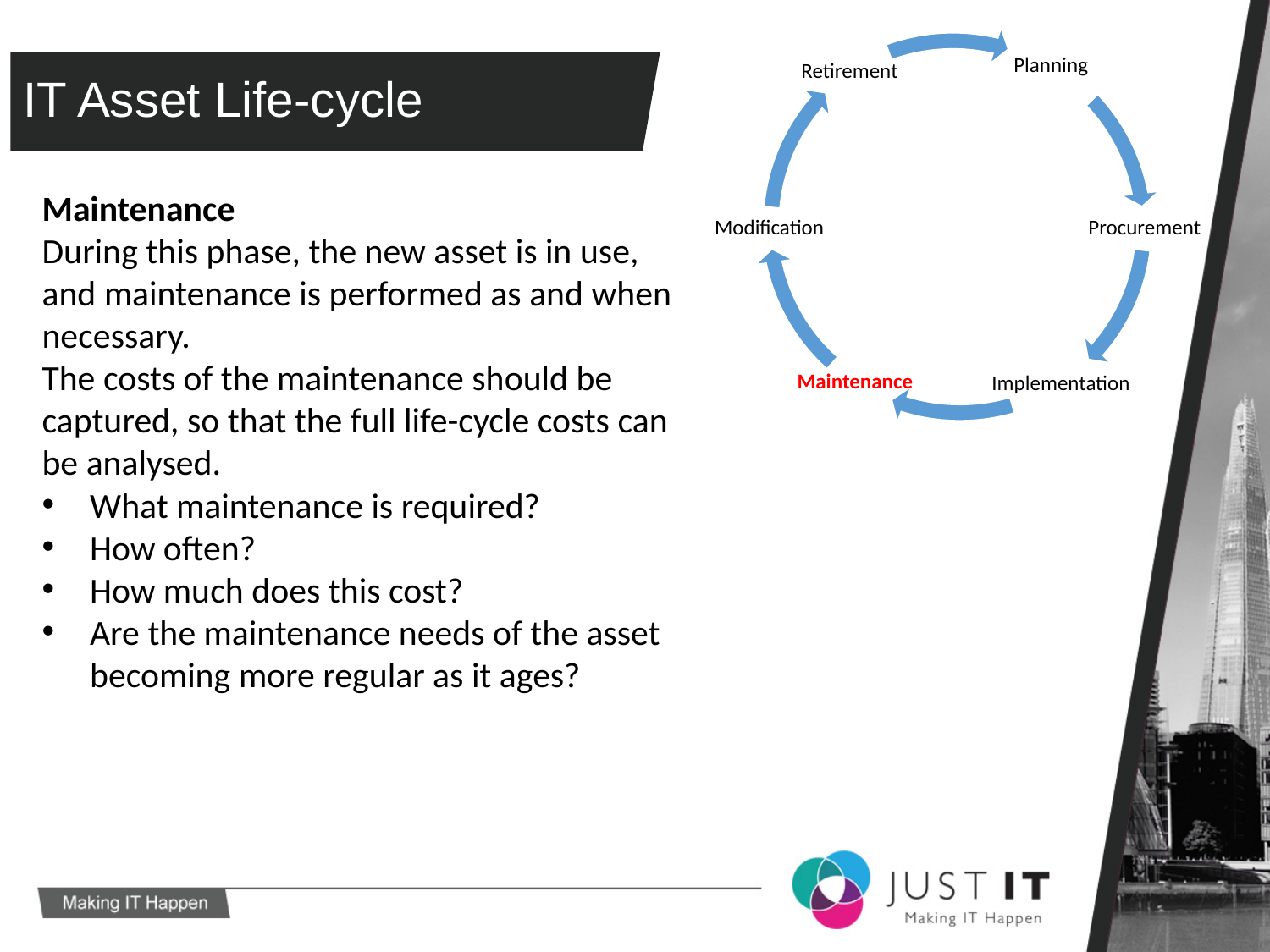

Planning
Procurement
Implementation
Maintenance
Modification
Retirement
# IT Asset Life-cycle

Maintenance
During this phase, the new asset is in use, and maintenance is performed as and when necessary.
The costs of the maintenance should be captured, so that the full life-cycle costs can be analysed.
What maintenance is required?
How often?
How much does this cost?
Are the maintenance needs of the asset becoming more regular as it ages?